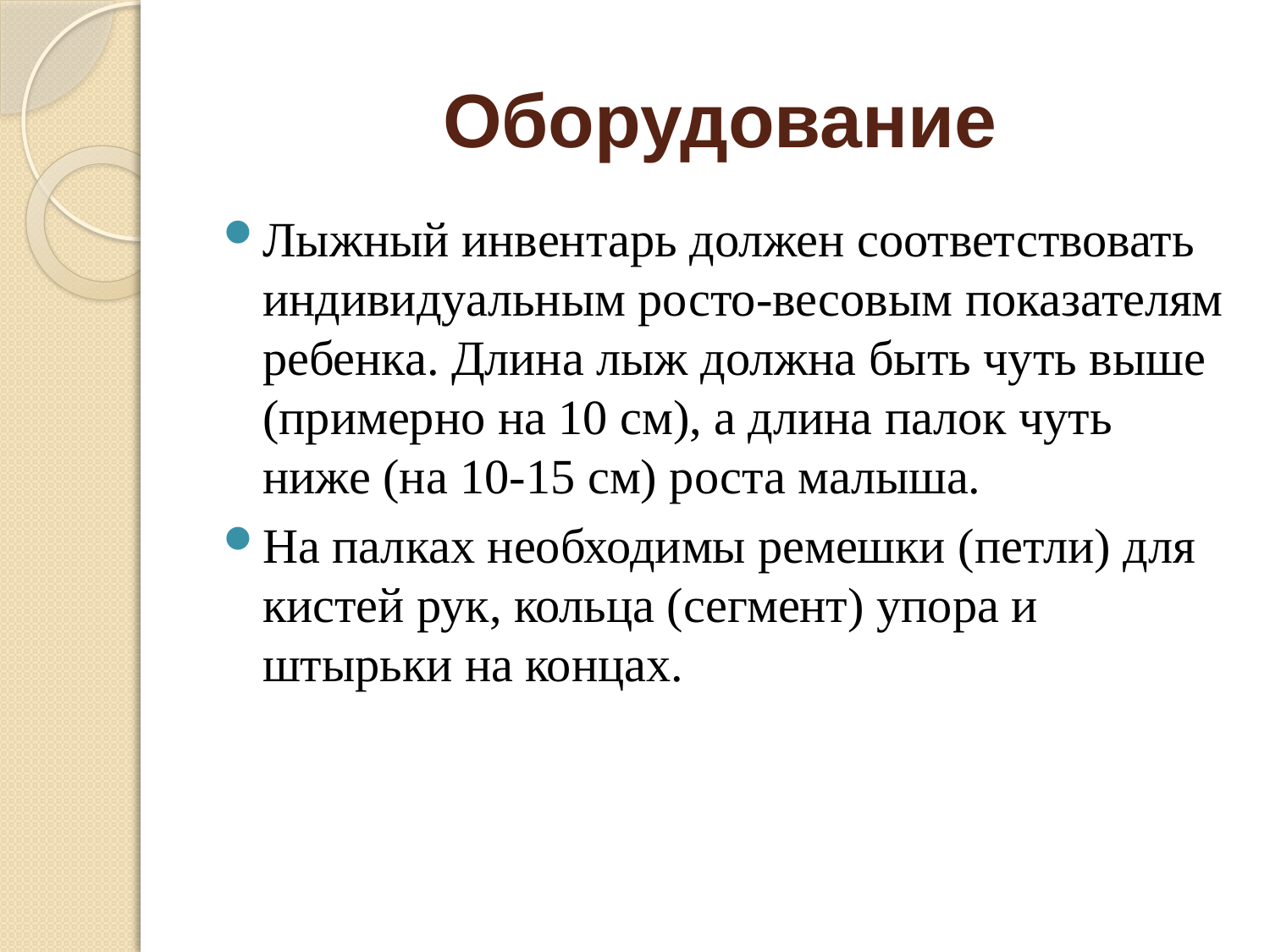

# Оборудование
Лыжный инвентарь должен соответствовать индивидуальным росто-весовым показателям ребенка. Длина лыж должна быть чуть выше (примерно на 10 см), а длина палок чуть ниже (на 10-15 см) роста малыша.
На палках необходимы ремешки (петли) для кистей рук, кольца (сегмент) упора и штырьки на концах.